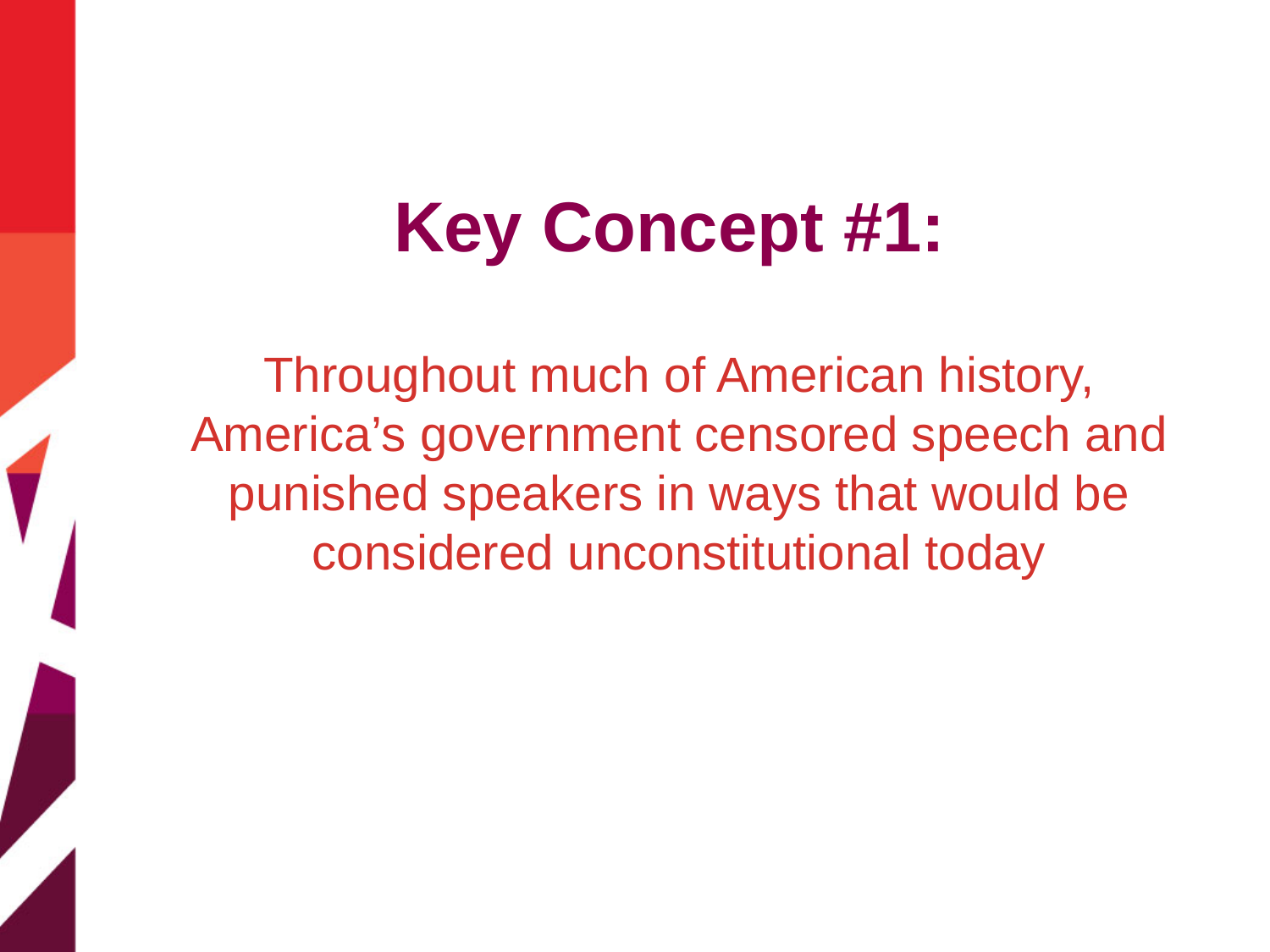

# Key Concept #1:
Throughout much of American history, America’s government censored speech and punished speakers in ways that would be considered unconstitutional today